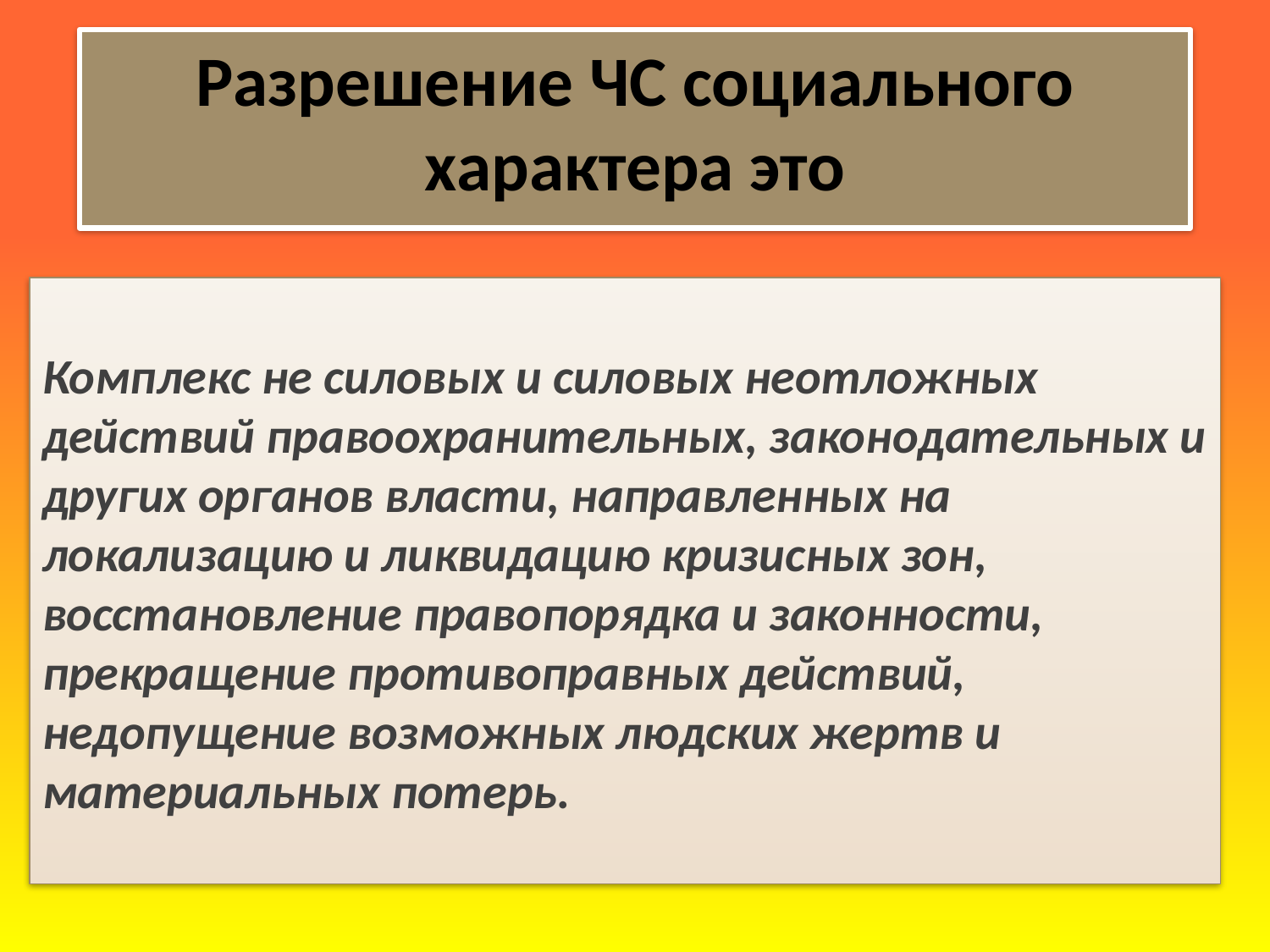

Разрешение ЧС социального характера это

Комплекс не силовых и силовых неотложных действий правоохранительных, законодательных и других органов власти, направленных на локализацию и ликвидацию кризисных зон, восстановление правопорядка и законности, прекращение противоправных действий, недопущение возможных людских жертв и материальных потерь.